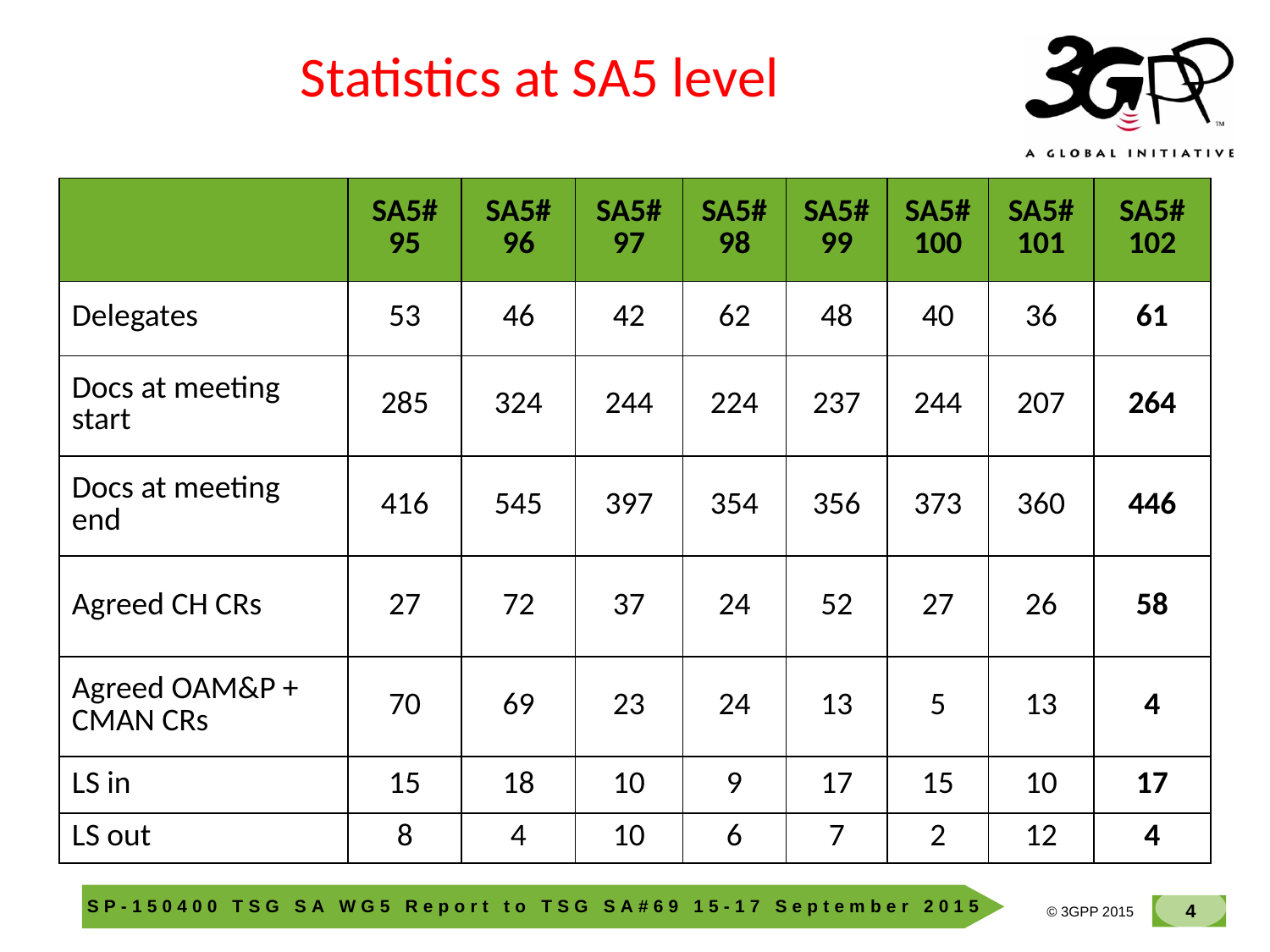

# Statistics at SA5 level
|  | SA5# 95 | SA5# 96 | SA5# 97 | SA5# 98 | SA5# 99 | SA5# 100 | SA5# 101 | SA5# 102 |
| --- | --- | --- | --- | --- | --- | --- | --- | --- |
| Delegates | 53 | 46 | 42 | 62 | 48 | 40 | 36 | 61 |
| Docs at meeting start | 285 | 324 | 244 | 224 | 237 | 244 | 207 | 264 |
| Docs at meeting end | 416 | 545 | 397 | 354 | 356 | 373 | 360 | 446 |
| Agreed CH CRs | 27 | 72 | 37 | 24 | 52 | 27 | 26 | 58 |
| Agreed OAM&P + CMAN CRs | 70 | 69 | 23 | 24 | 13 | 5 | 13 | 4 |
| LS in | 15 | 18 | 10 | 9 | 17 | 15 | 10 | 17 |
| LS out | 8 | 4 | 10 | 6 | 7 | 2 | 12 | 4 |